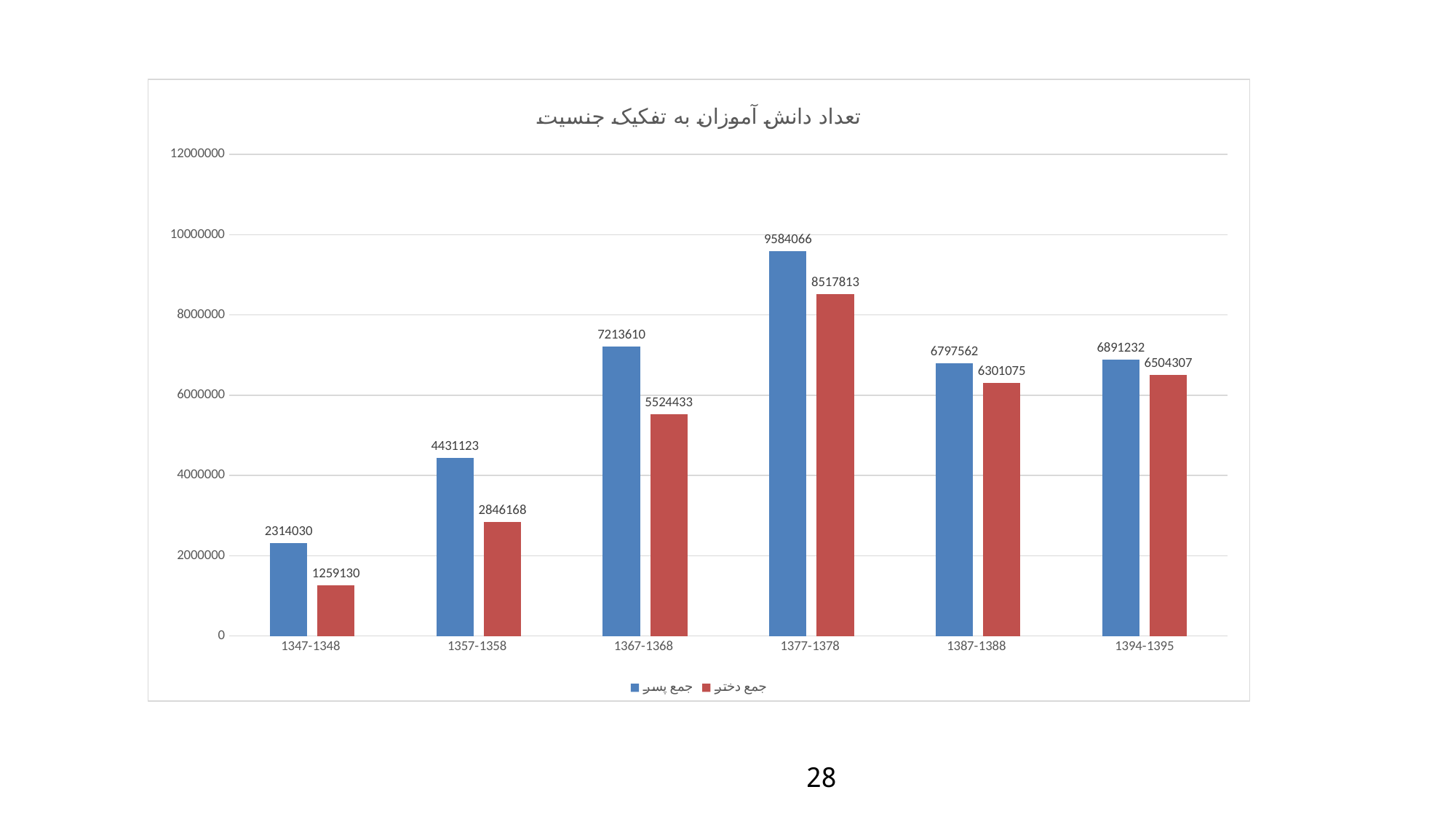

### Chart: تعداد دانش آموزان به تفکیک جنسیت

| Category | جمع | جمع |
|---|---|---|
| 1347-1348  | 2314030.0 | 1259130.0 |
| 1357-1358  | 4431123.0 | 2846168.0 |
| 1367-1368  | 7213610.0 | 5524433.0 |
| 1377-1378  | 9584066.0 | 8517813.0 |
| 1387-1388  | 6797562.0 | 6301075.0 |
| 1394-1395 | 6891232.0 | 6504307.0 |
28